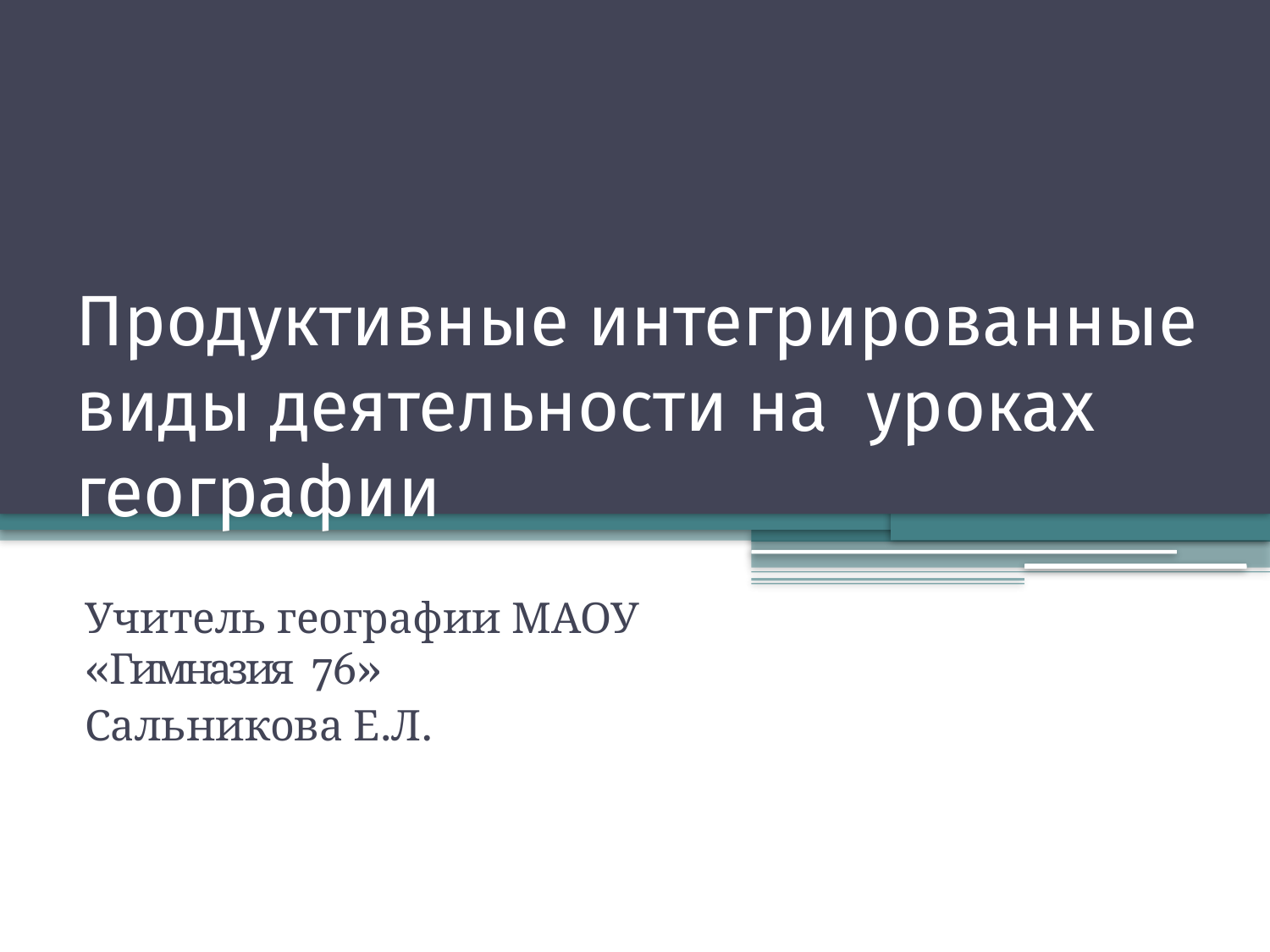

# Продуктивные интегрированные виды деятельности на  уроках  географии
Учитель географии МАОУ «Гимназия  76»
Сальникова Е.Л.